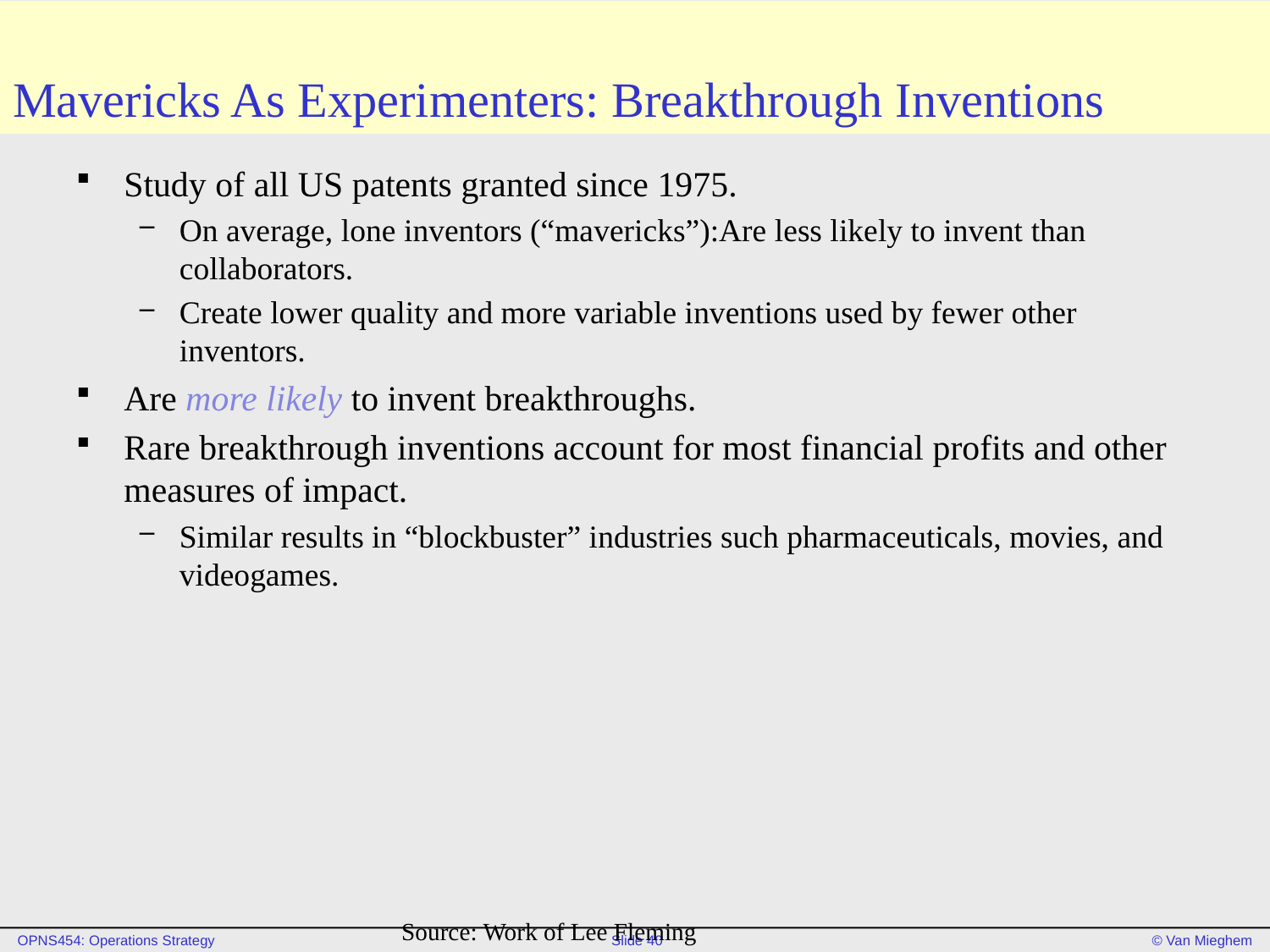

# Mavericks As Experimenters: Breakthrough Inventions
Study of all US patents granted since 1975.
On average, lone inventors (“mavericks”):Are less likely to invent than collaborators.
Create lower quality and more variable inventions used by fewer other inventors.
Are more likely to invent breakthroughs.
Rare breakthrough inventions account for most financial profits and other measures of impact.
Similar results in “blockbuster” industries such pharmaceuticals, movies, and videogames.
Source: Work of Lee Fleming